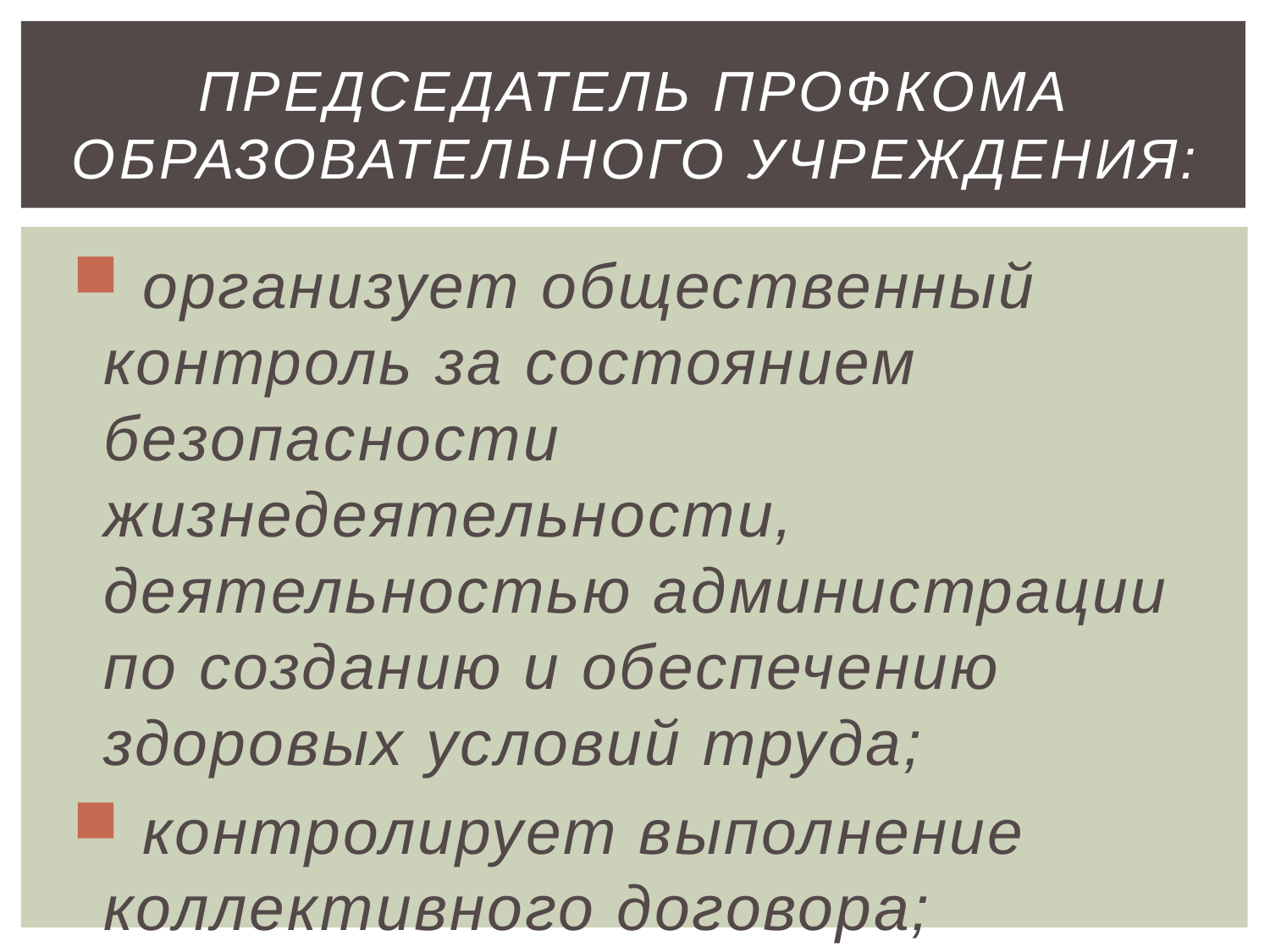

# Председатель профкома образовательного учреждения:
 организует общественный контроль за состоянием безопасности жизнедеятельности, деятельностью администрации по созданию и обеспечению здоровых условий труда;
 контролирует выполнение коллективного договора;